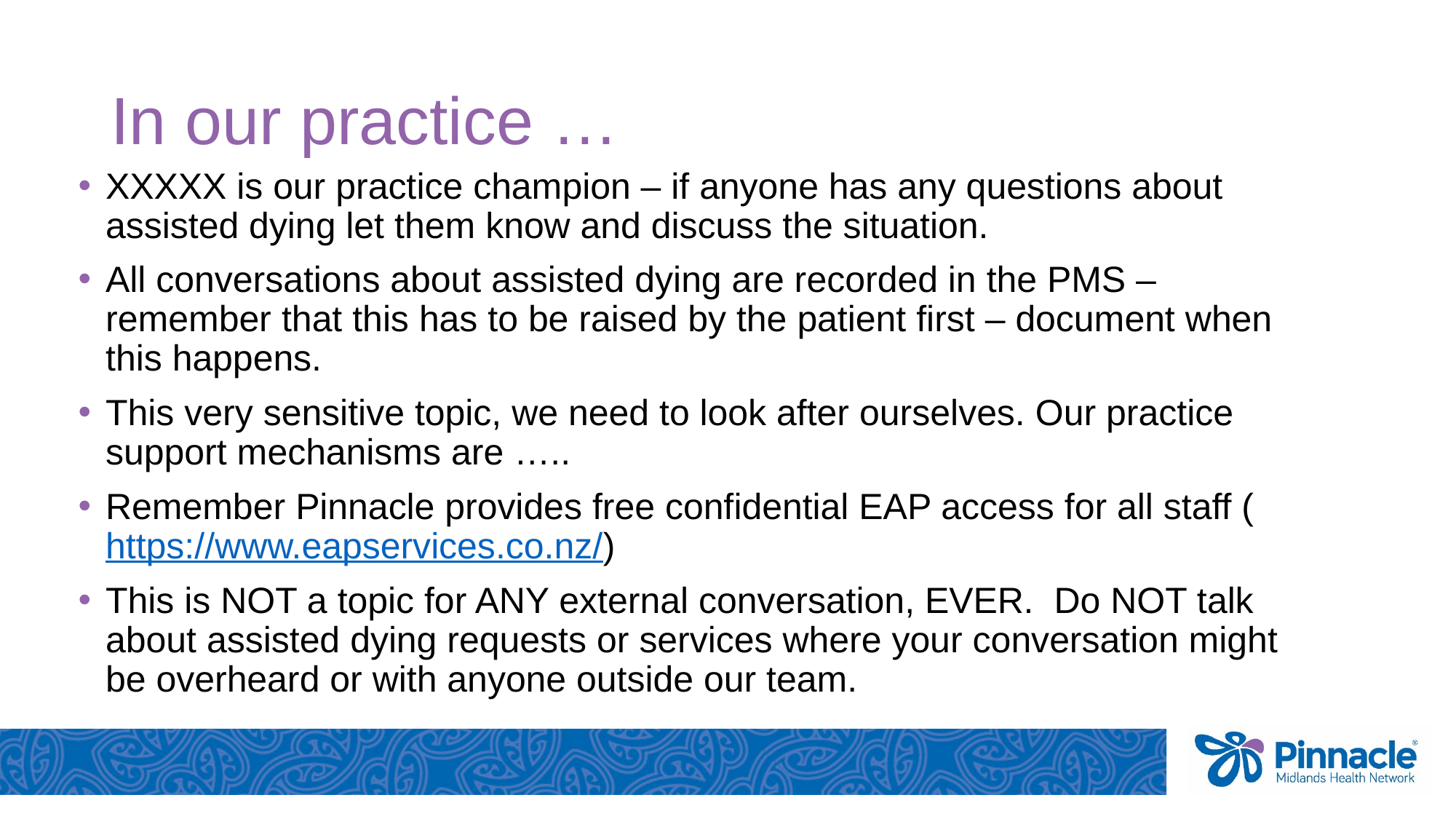

# In our practice …
XXXXX is our practice champion – if anyone has any questions about assisted dying let them know and discuss the situation.
All conversations about assisted dying are recorded in the PMS – remember that this has to be raised by the patient first – document when this happens.
This very sensitive topic, we need to look after ourselves. Our practice support mechanisms are …..
Remember Pinnacle provides free confidential EAP access for all staff (https://www.eapservices.co.nz/)
This is NOT a topic for ANY external conversation, EVER.  Do NOT talk about assisted dying requests or services where your conversation might be overheard or with anyone outside our team.